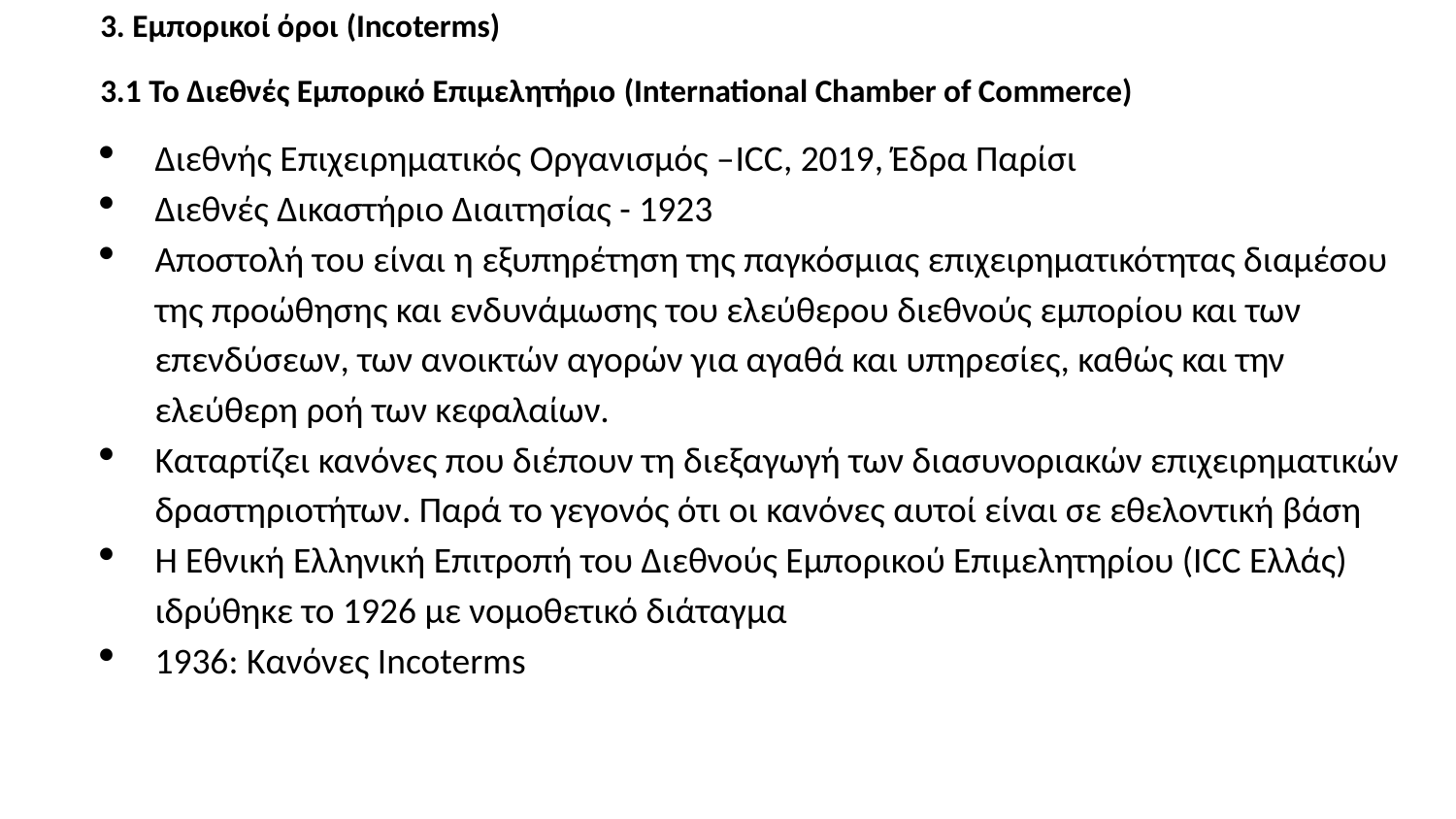

3. Εμπορικοί όροι (Incoterms)
3.1 Το Διεθνές Εμπορικό Επιμελητήριο (International Chamber of Commerce)
Διεθνής Επιχειρηματικός Οργανισμός –ICC, 2019, Έδρα Παρίσι
Διεθνές Δικαστήριο Διαιτησίας - 1923
Αποστολή του είναι η εξυπηρέτηση της παγκόσμιας επιχειρηματικότητας διαμέσου της προώθησης και ενδυνάμωσης του ελεύθερου διεθνούς εμπορίου και των επενδύσεων, των ανοικτών αγορών για αγαθά και υπηρεσίες, καθώς και την ελεύθερη ροή των κεφαλαίων.
Kαταρτίζει κανόνες που διέπουν τη διεξαγωγή των διασυνοριακών επιχειρηματικών δραστηριοτήτων. Παρά το γεγονός ότι οι κανόνες αυτοί είναι σε εθελοντική βάση
Η Εθνική Ελληνική Επιτροπή του Διεθνούς Εμπορικού Επιμελητηρίου (ICC Ελλάς) ιδρύθηκε το 1926 με νομοθετικό διάταγμα
1936: Κανόνες Incoterms